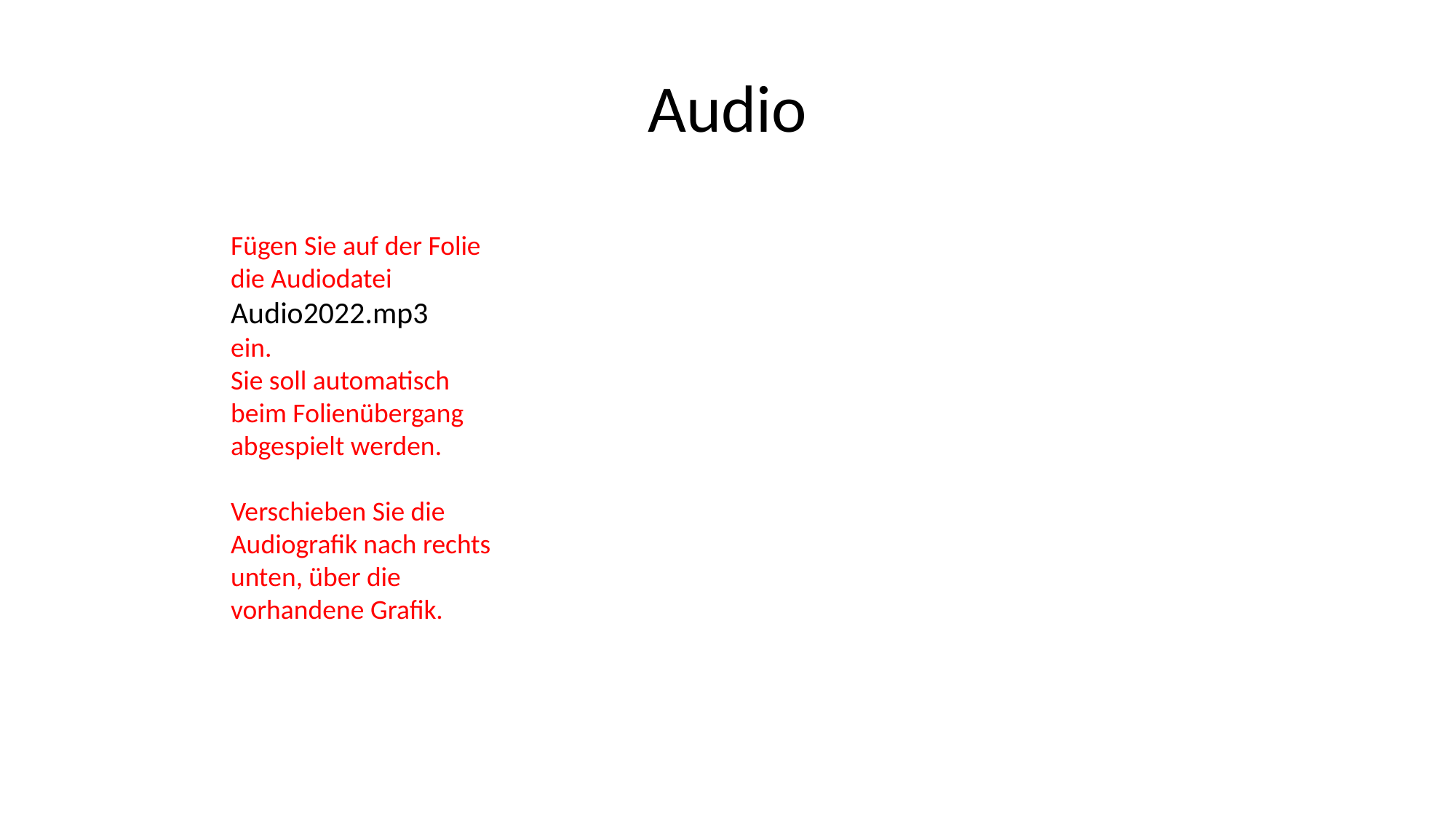

# Audio
Fügen Sie auf der Folie die Audiodatei Audio2022.mp3
ein.
Sie soll automatisch beim Folienübergang abgespielt werden.

Verschieben Sie die Audiografik nach rechts unten, über die vorhandene Grafik.